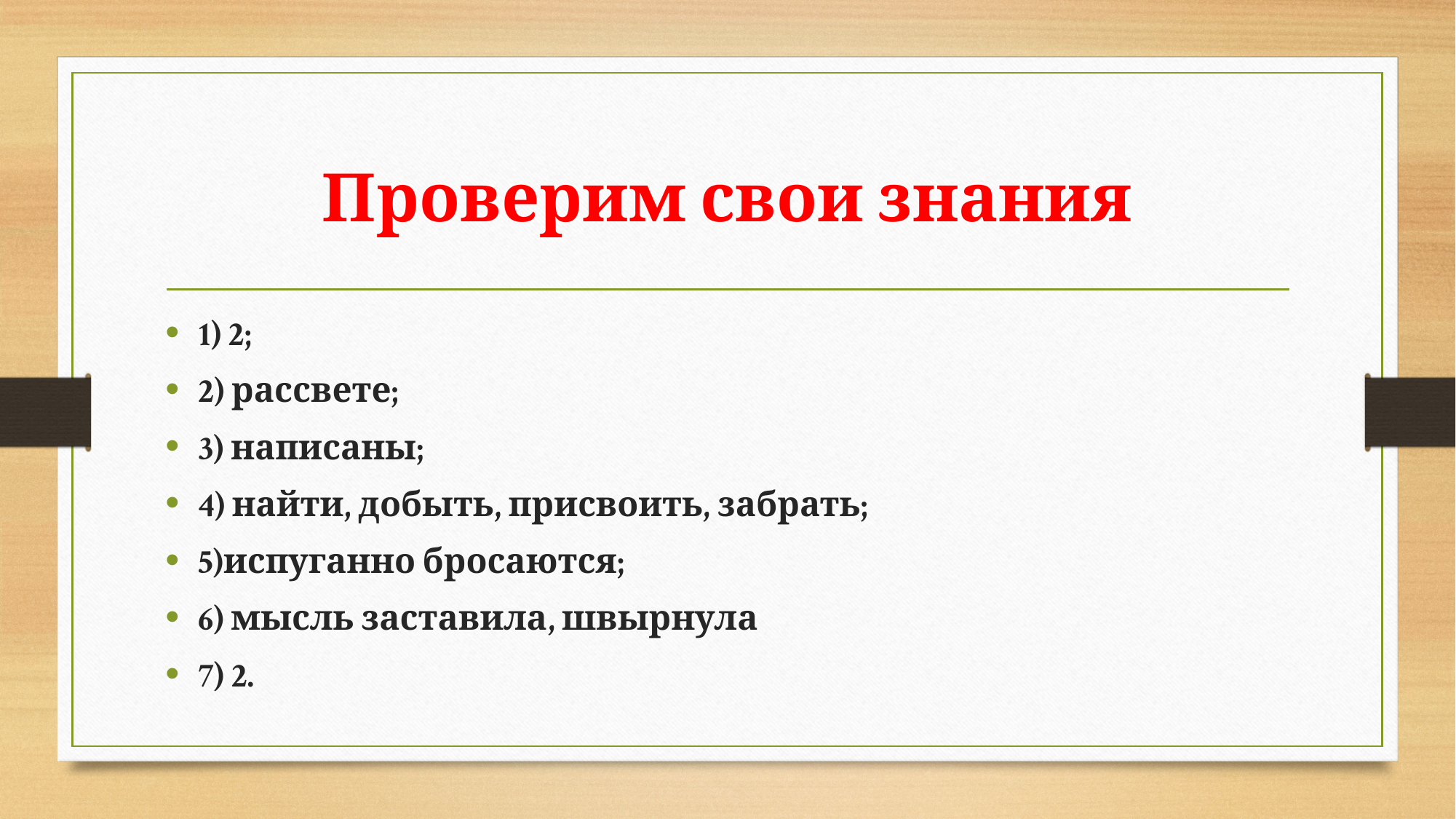

# Проверим свои знания
1) 2;
2) рассвете;
3) написаны;
4) найти, добыть, присвоить, забрать;
5)испуганно бросаются;
6) мысль заставила, швырнула
7) 2.